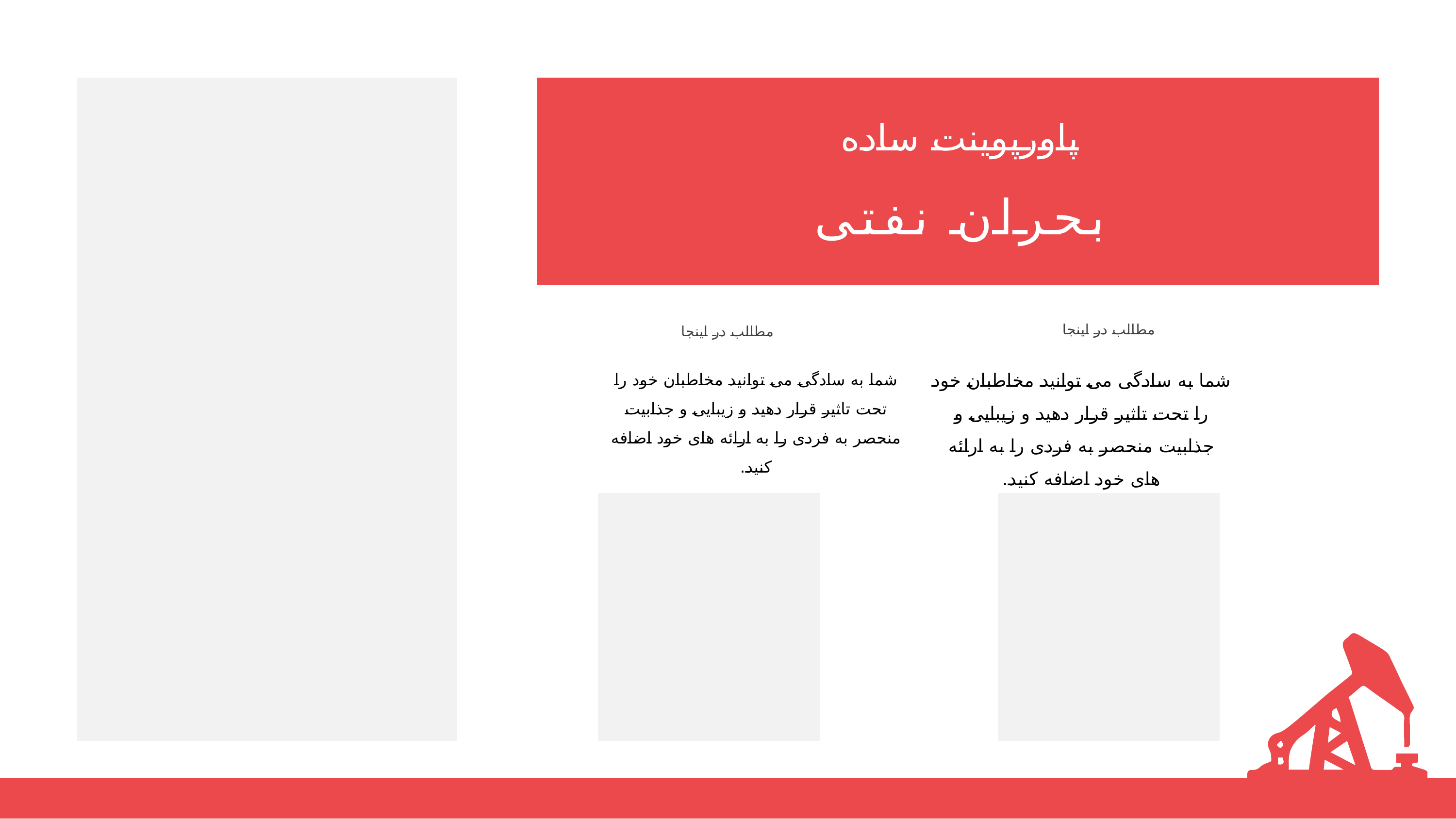

پاورپوینت ساده
بحران نفتی
مطالب در اینجا
مطالب در اینجا
شما به سادگی می توانید مخاطبان خود را تحت تاثیر قرار دهید و زیبایی و جذابیت منحصر به فردی را به ارائه های خود اضافه کنید.
شما به سادگی می توانید مخاطبان خود را تحت تاثیر قرار دهید و زیبایی و جذابیت منحصر به فردی را به ارائه های خود اضافه کنید.